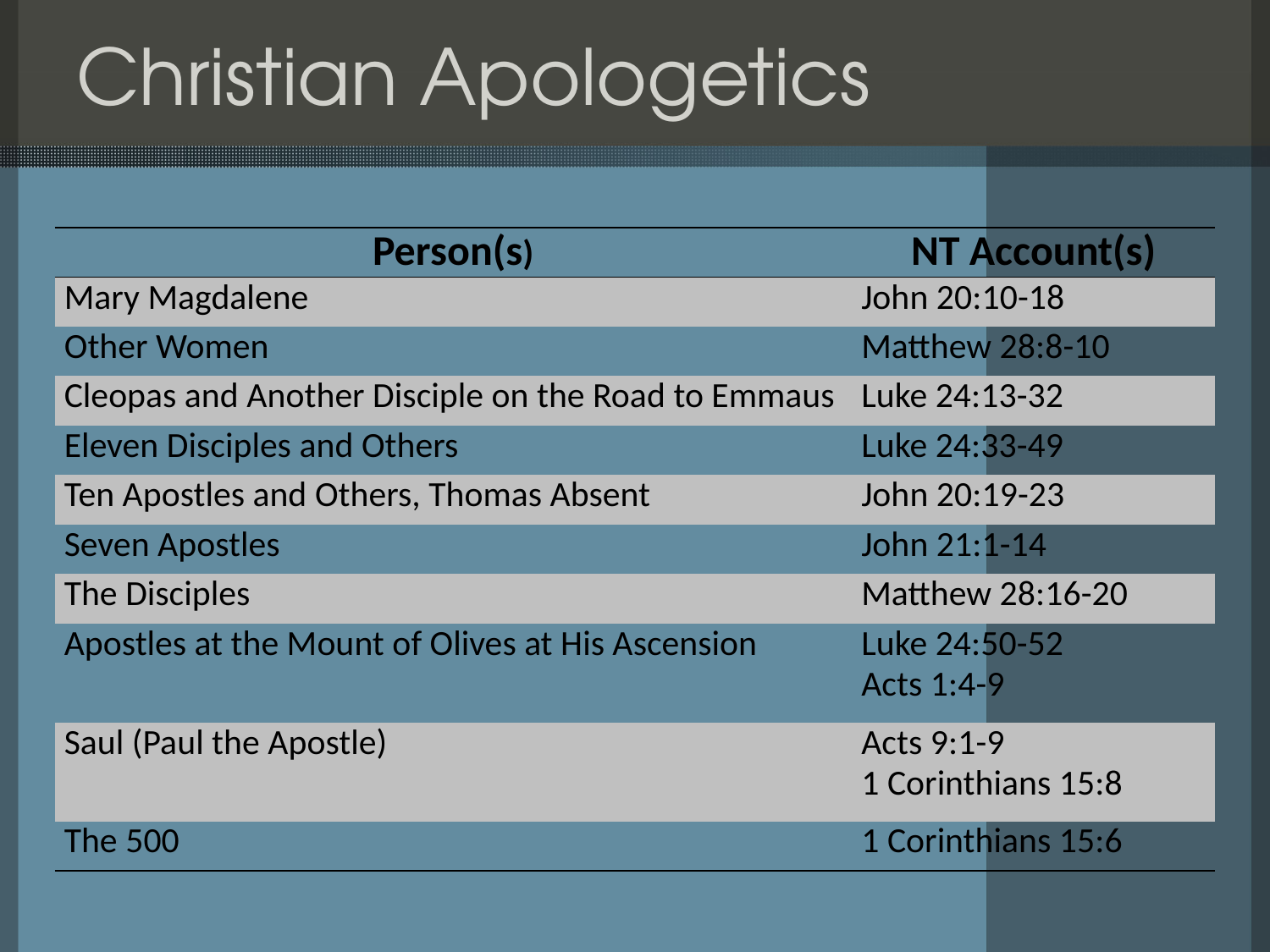

# Christian Apologetics
| Person(s) | NT Account(s) |
| --- | --- |
| Mary Magdalene | John 20:10-18 |
| Other Women | Matthew 28:8-10 |
| Cleopas and Another Disciple on the Road to Emmaus | Luke 24:13-32 |
| Eleven Disciples and Others | Luke 24:33-49 |
| Ten Apostles and Others, Thomas Absent | John 20:19-23 |
| Seven Apostles | John 21:1-14 |
| The Disciples | Matthew 28:16-20 |
| Apostles at the Mount of Olives at His Ascension | Luke 24:50-52 Acts 1:4-9 |
| Saul (Paul the Apostle) | Acts 9:1-9 1 Corinthians 15:8 |
| The 500 | 1 Corinthians 15:6 |